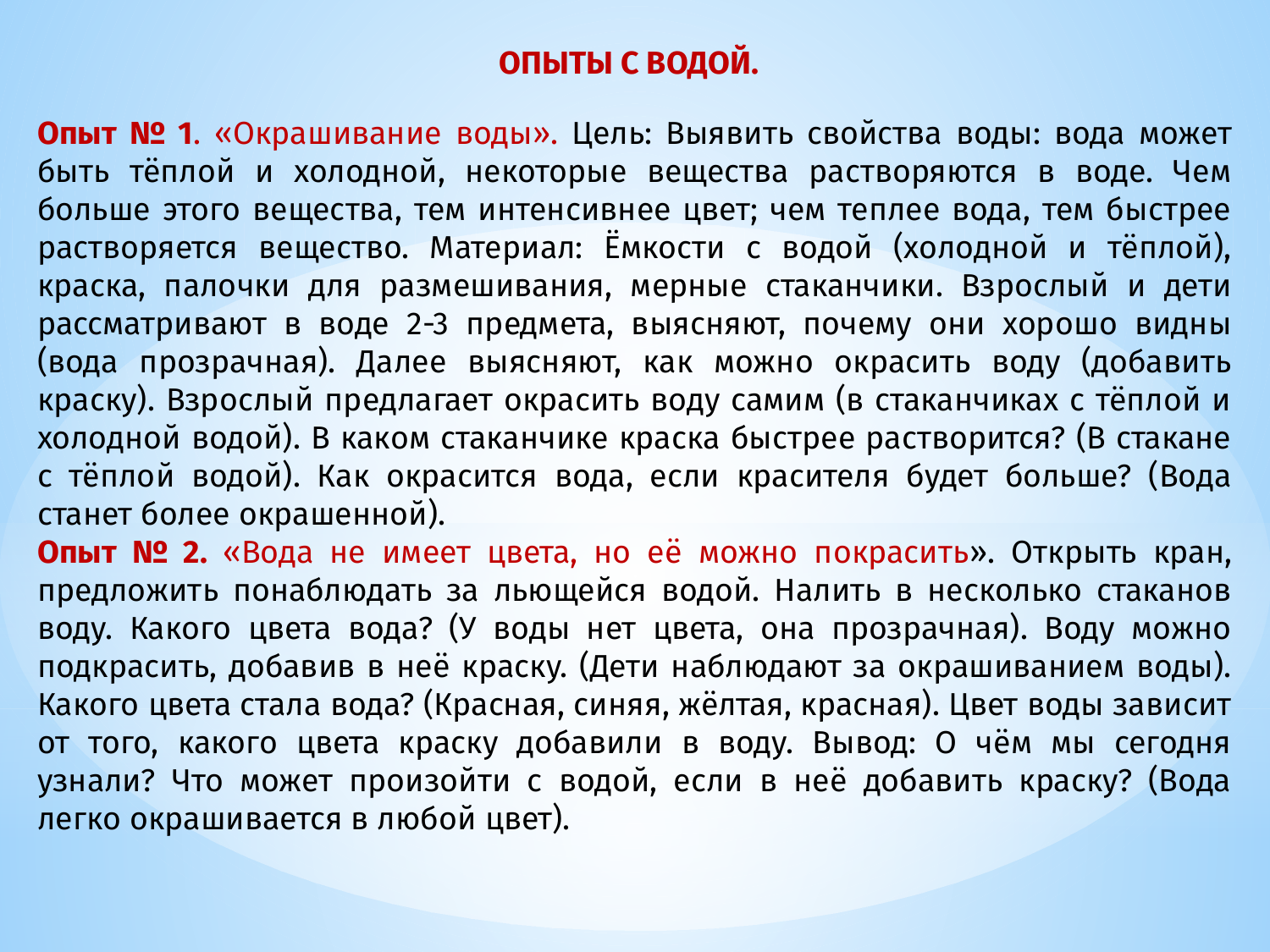

ОПЫТЫ С ВОДОЙ.
Опыт № 1. «Окрашивание воды». Цель: Выявить свойства воды: вода может быть тёплой и холодной, некоторые вещества растворяются в воде. Чем больше этого вещества, тем интенсивнее цвет; чем теплее вода, тем быстрее растворяется вещество. Материал: Ёмкости с водой (холодной и тёплой), краска, палочки для размешивания, мерные стаканчики. Взрослый и дети рассматривают в воде 2-3 предмета, выясняют, почему они хорошо видны (вода прозрачная). Далее выясняют, как можно окрасить воду (добавить краску). Взрослый предлагает окрасить воду самим (в стаканчиках с тёплой и холодной водой). В каком стаканчике краска быстрее растворится? (В стакане с тёплой водой). Как окрасится вода, если красителя будет больше? (Вода станет более окрашенной).
Опыт № 2. «Вода не имеет цвета, но её можно покрасить». Открыть кран, предложить понаблюдать за льющейся водой. Налить в несколько стаканов воду. Какого цвета вода? (У воды нет цвета, она прозрачная). Воду можно подкрасить, добавив в неё краску. (Дети наблюдают за окрашиванием воды). Какого цвета стала вода? (Красная, синяя, жёлтая, красная). Цвет воды зависит от того, какого цвета краску добавили в воду. Вывод: О чём мы сегодня узнали? Что может произойти с водой, если в неё добавить краску? (Вода легко окрашивается в любой цвет).